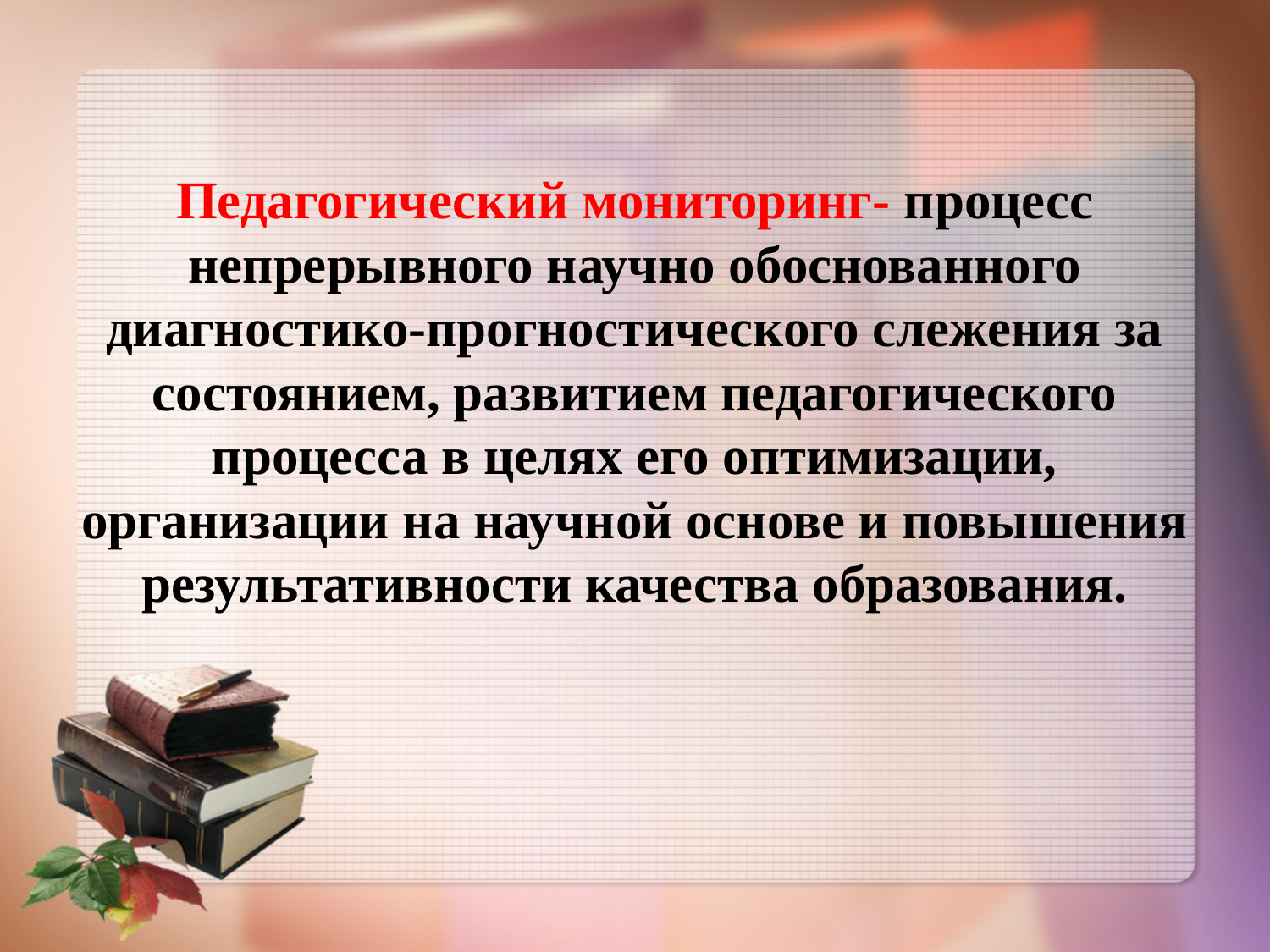

# Педагогический мониторинг- процесс непрерывного научно обоснованного диагностико-прогностического слежения за состоянием, развитием педагогического процесса в целях его оптимизации, организации на научной основе и повышения результативности качества образования.